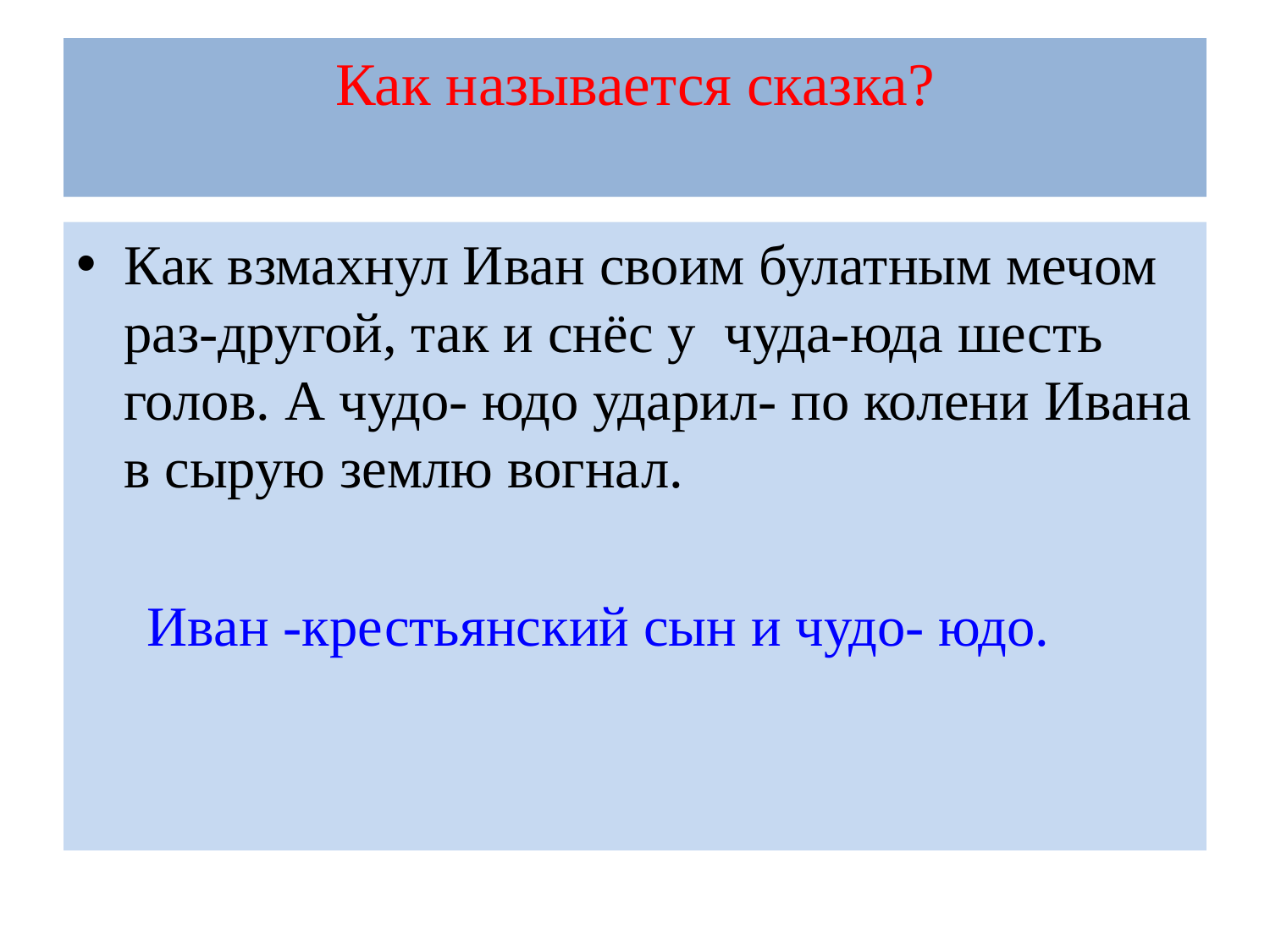

# Как называется сказка?
Как взмахнул Иван своим булатным мечом раз-другой, так и снёс у  чуда-юда шесть голов. А чудо- юдо ударил- по колени Ивана в сырую землю вогнал.

     Иван -крестьянский сын и чудо- юдо.